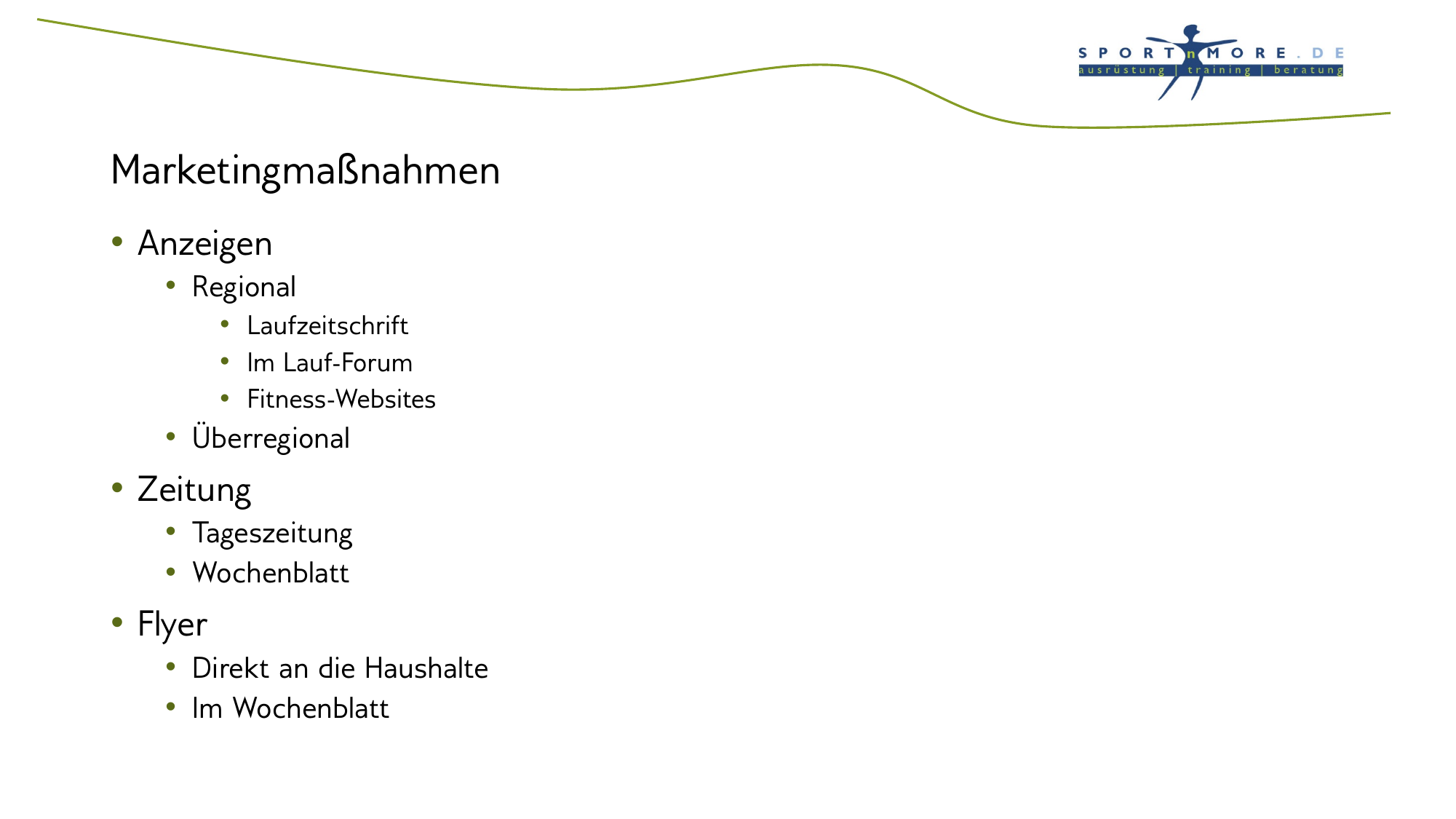

# Marketingmaßnahmen
Anzeigen
Regional
Laufzeitschrift
Im Lauf-Forum
Fitness-Websites
Überregional
Zeitung
Tageszeitung
Wochenblatt
Flyer
Direkt an die Haushalte
Im Wochenblatt